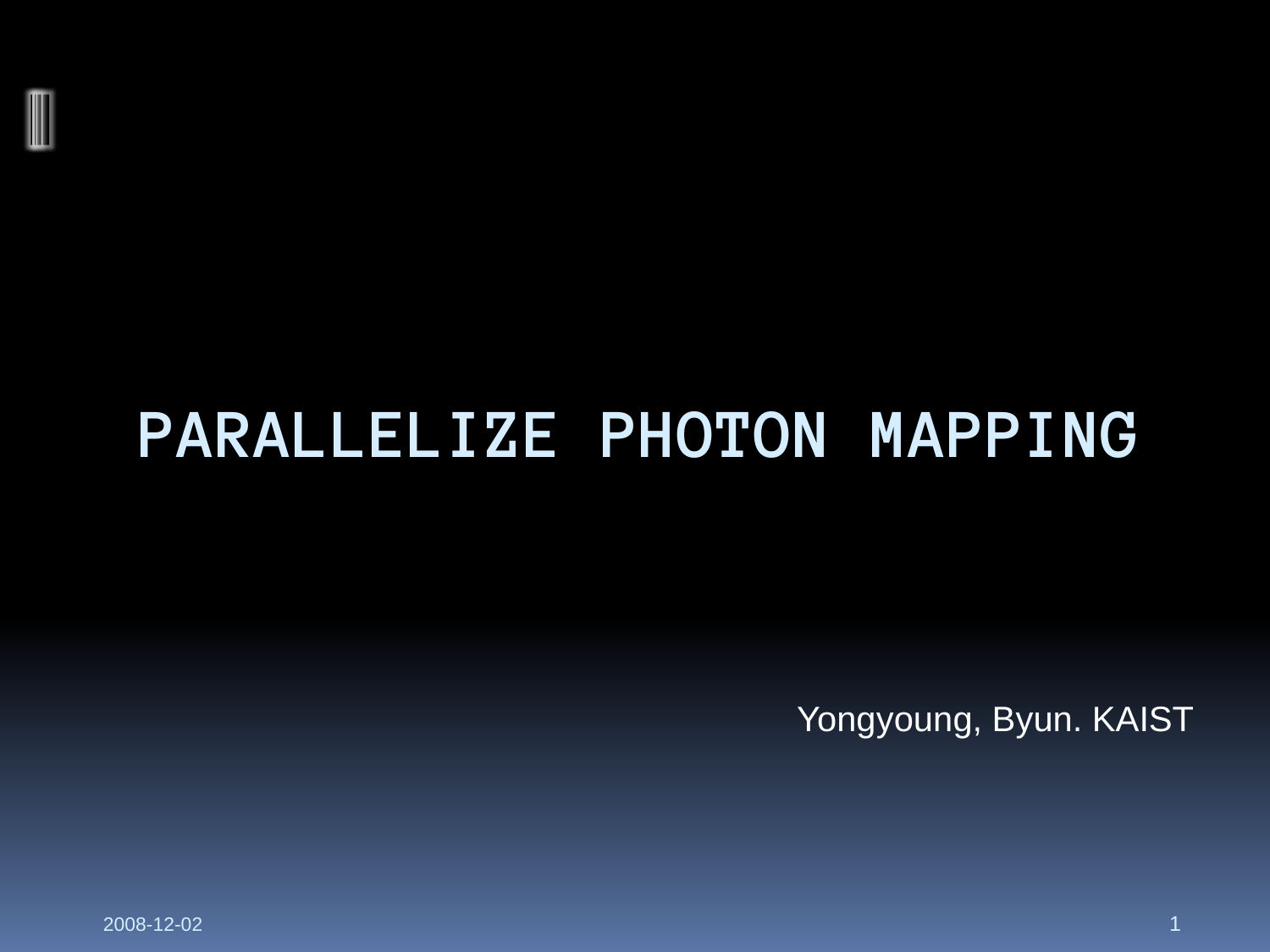

# Parallelize photon mapping
Yongyoung, Byun. KAIST
2008-12-02
1